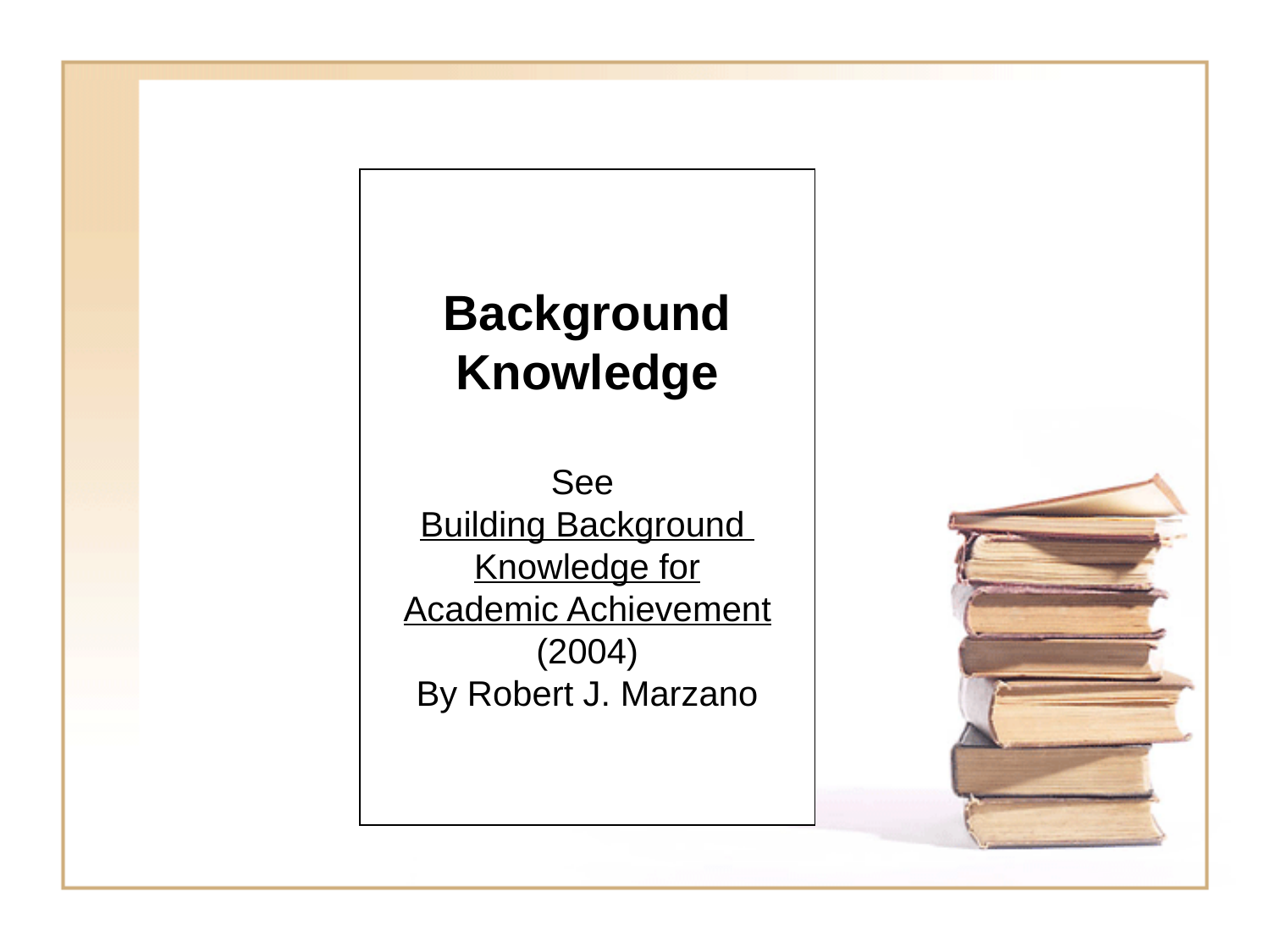

Background
Knowledge

See
Building Background
Knowledge for
Academic Achievement
(2004)
By Robert J. Marzano